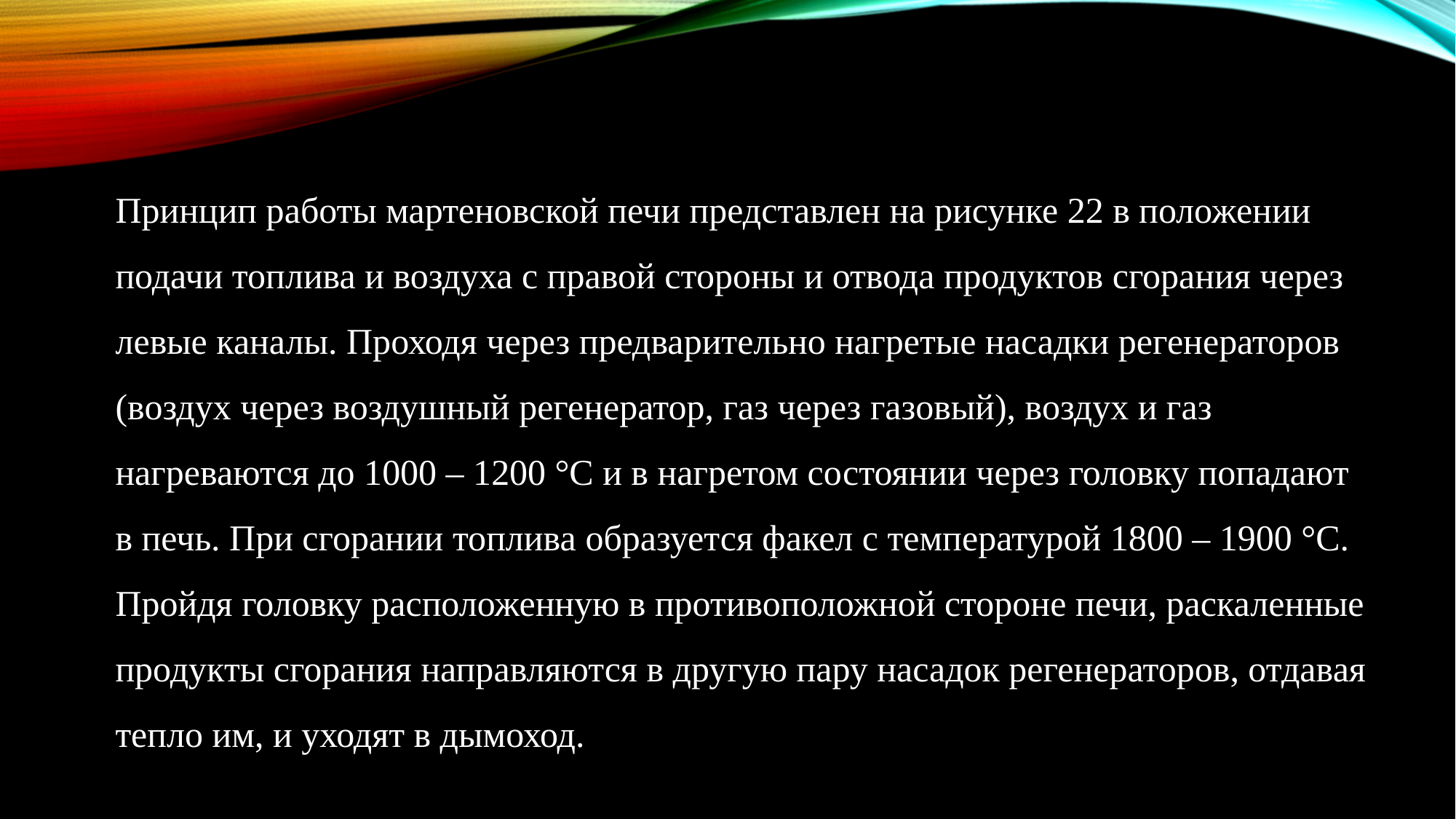

Принцип работы мартеновской печи представлен на рисунке 22 в положении подачи топлива и воздуха с правой стороны и отвода продуктов сгорания через левые каналы. Проходя через предварительно нагретые насадки регенераторов (воздух через воздушный регенератор, газ через газовый), воздух и газ нагреваются до 1000 – 1200 °C и в нагретом состоянии через головку попадают в печь. При сгорании топлива образуется факел с температурой 1800 – 1900 °C. Пройдя головку расположенную в противоположной стороне печи, раскаленные продукты сгорания направляются в другую пару насадок регенераторов, отдавая тепло им, и уходят в дымоход.